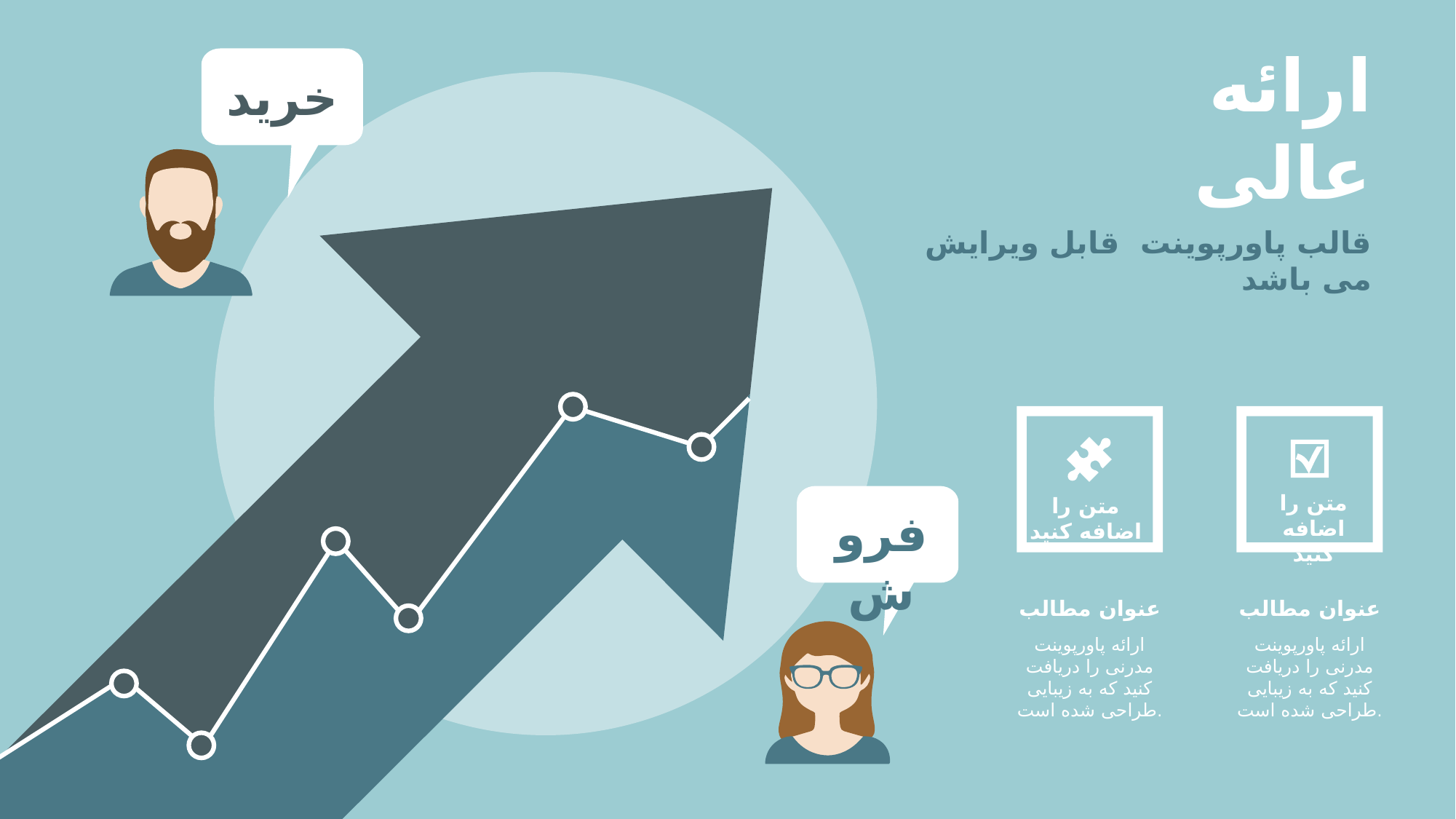

ارائه
عالی

خرید

قالب پاورپوینت  قابل ویرایش می باشد

متن را اضافه کنید

متن را اضافه کنید
فروش

عنوان مطالب
ارائه پاورپوینت مدرنی را دریافت کنید که به زیبایی طراحی شده است.
عنوان مطالب
ارائه پاورپوینت مدرنی را دریافت کنید که به زیبایی طراحی شده است.